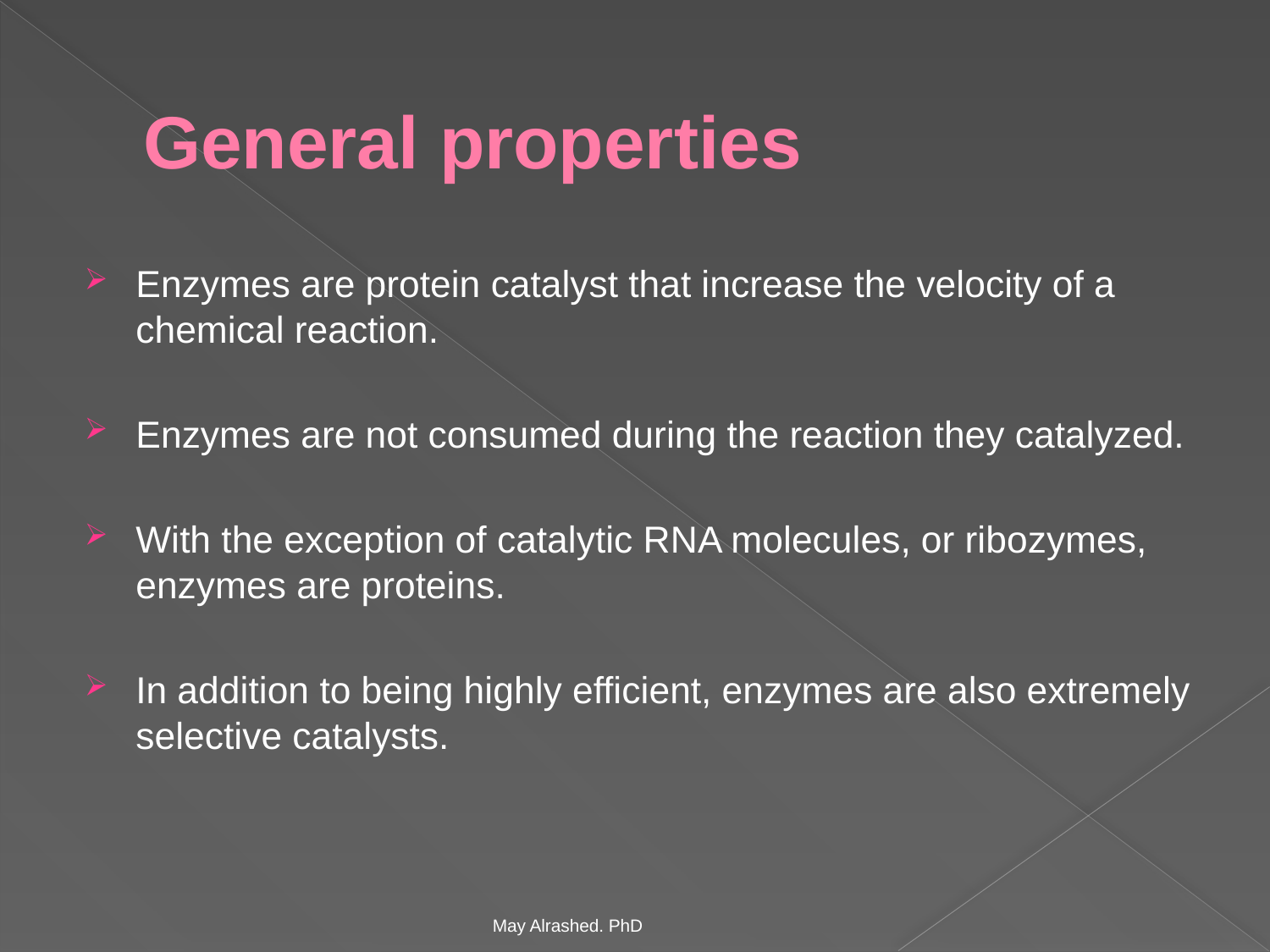

# General properties
Enzymes are protein catalyst that increase the velocity of a chemical reaction.

Enzymes are not consumed during the reaction they catalyzed.

With the exception of catalytic RNA molecules, or ribozymes, enzymes are proteins.

In addition to being highly efficient, enzymes are also extremely selective catalysts.

May Alrashed. PhD